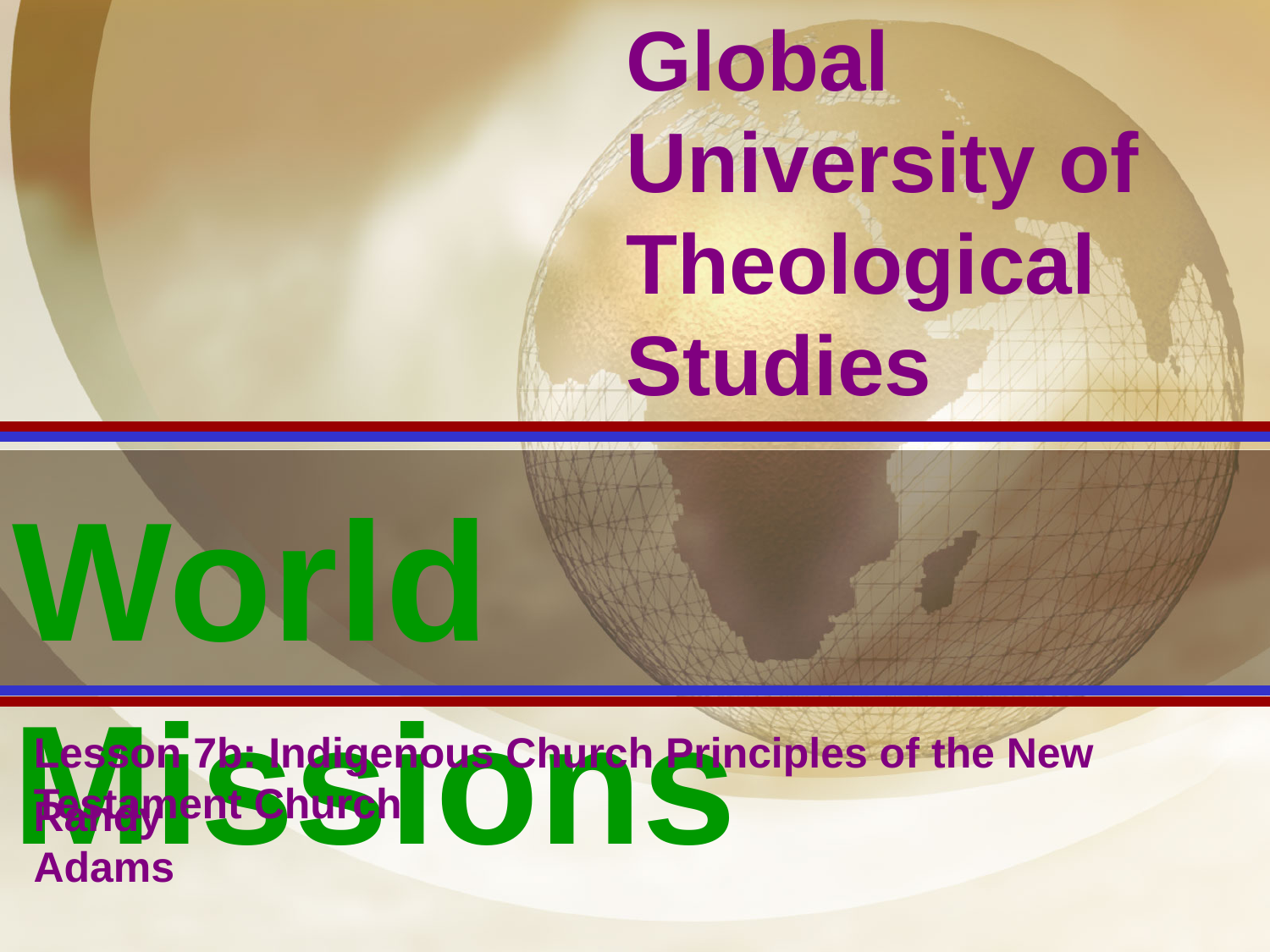

Global University of Theological Studies
World Missions
Lesson 7b: Indigenous Church Principles of the New Testament Church
Randy Adams